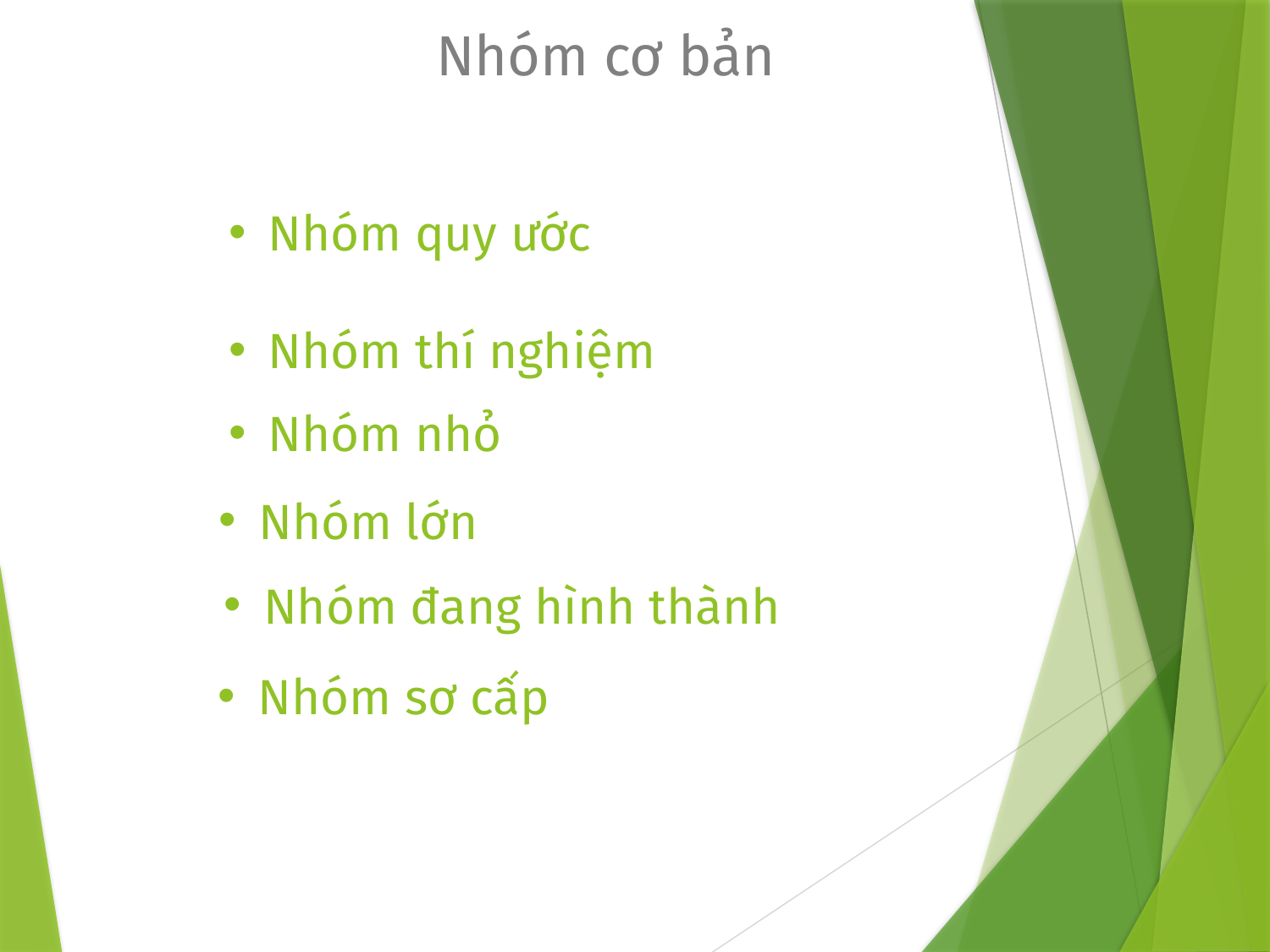

Nhóm cơ bản
Nhóm quy ước
Nhóm thí nghiệm
Nhóm nhỏ
Nhóm lớn
Nhóm đang hình thành
Nhóm sơ cấp